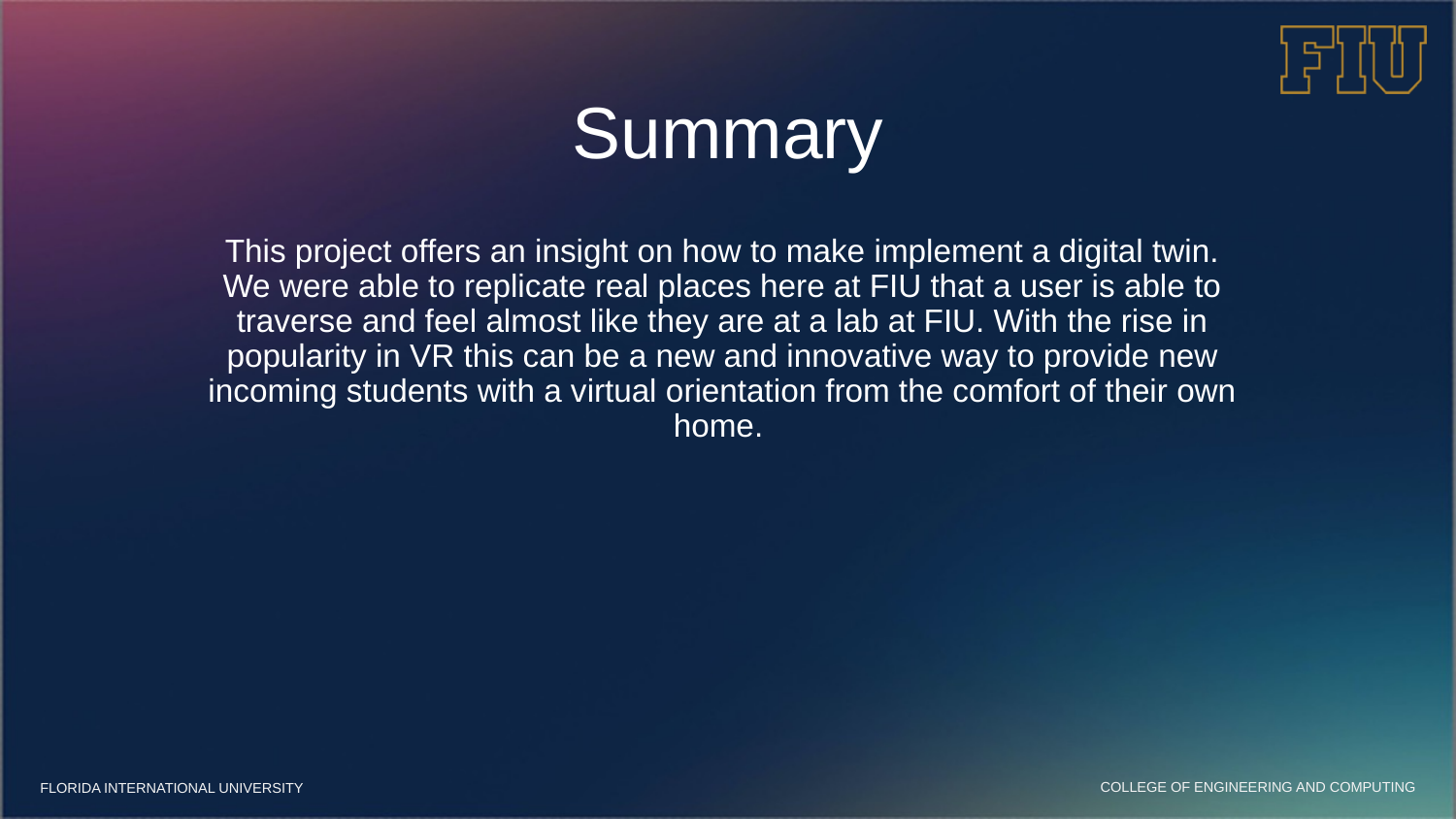

# Summary
This project offers an insight on how to make implement a digital twin. We were able to replicate real places here at FIU that a user is able to traverse and feel almost like they are at a lab at FIU. With the rise in popularity in VR this can be a new and innovative way to provide new incoming students with a virtual orientation from the comfort of their own home.